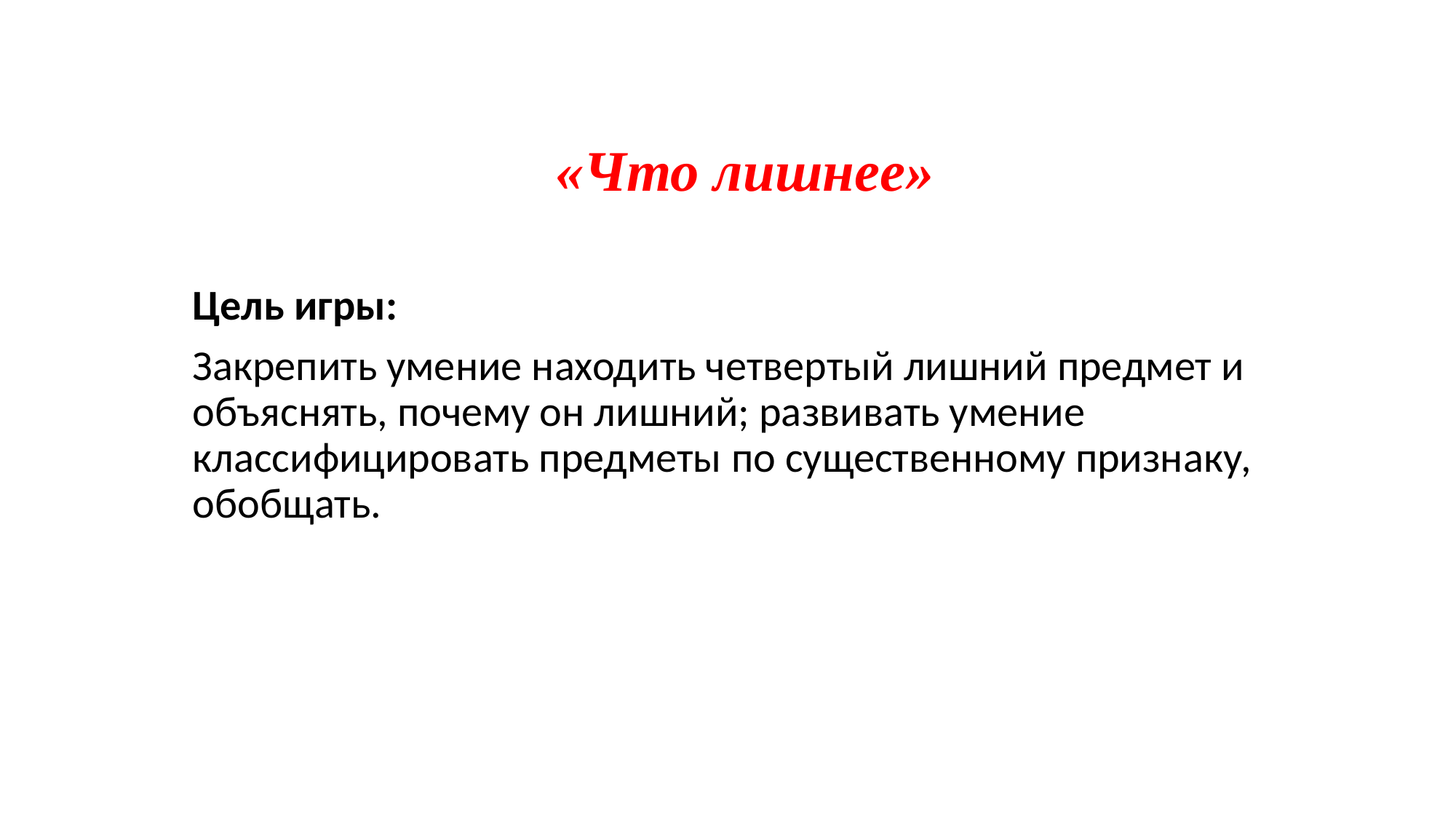

# «Что лишнее»

Цель игры:
Закрепить умение находить четвертый лишний предмет и объяснять, почему он лишний; развивать умение классифицировать предметы по существенному признаку, обобщать.